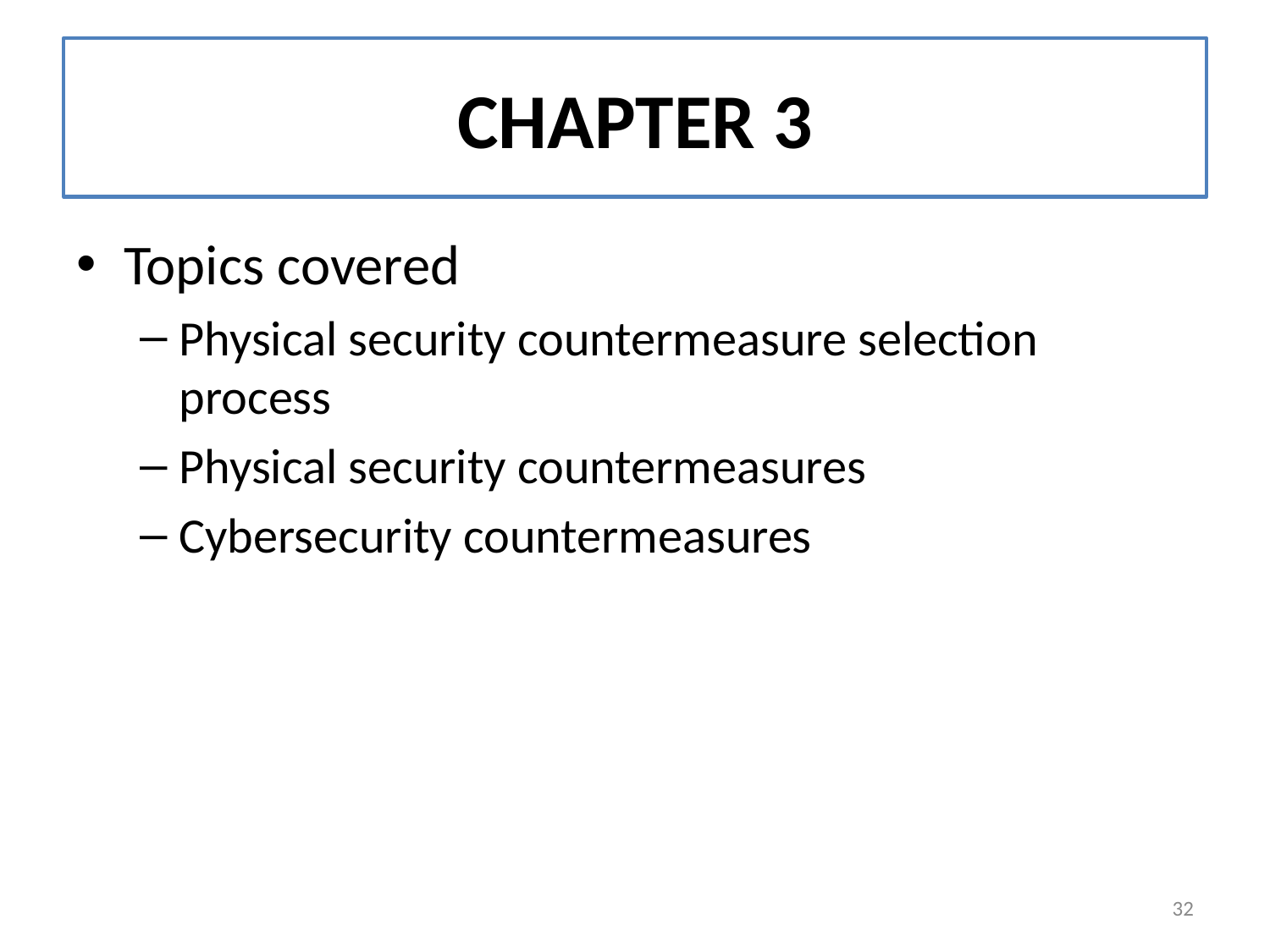

# CHAPTER 3
Topics covered
Physical security countermeasure selection process
Physical security countermeasures
Cybersecurity countermeasures

32